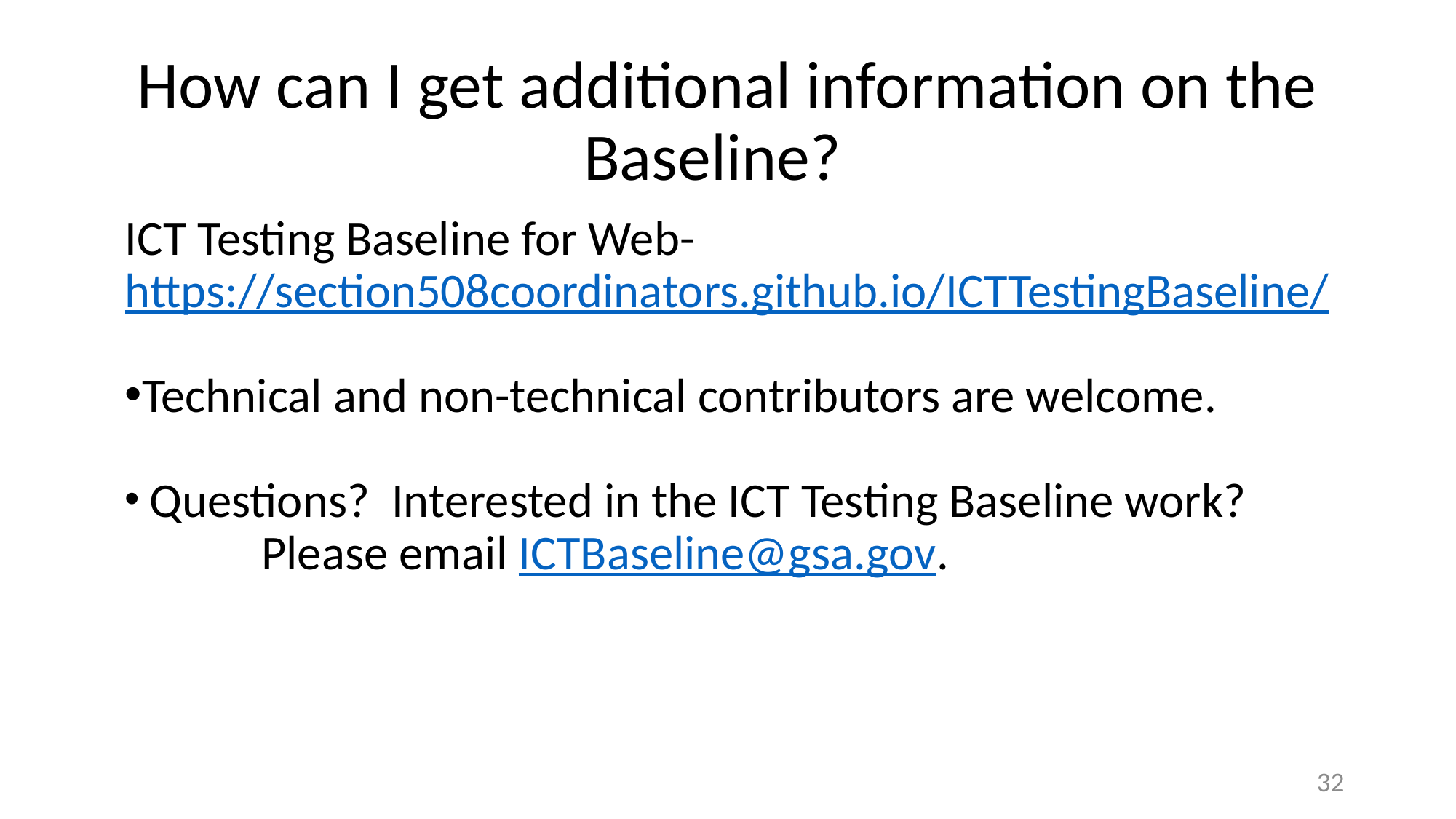

# How can I get additional information on the Baseline?
ICT Testing Baseline for Web-  https://section508coordinators.github.io/ICTTestingBaseline/

Technical and non-technical contributors are welcome.

 Questions?  Interested in the ICT Testing Baseline work?
	Please email ICTBaseline@gsa.gov.

32